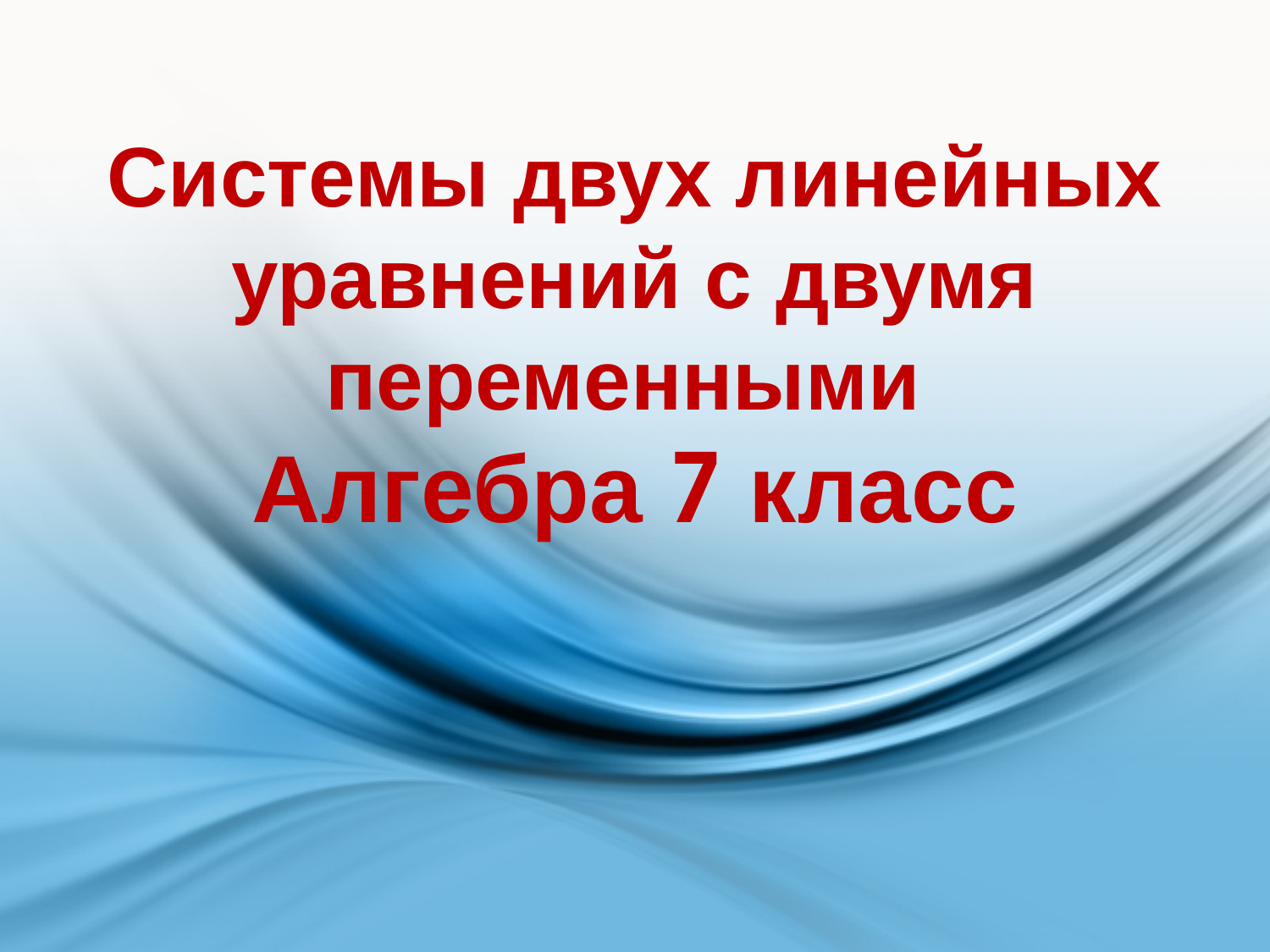

# Системы двух линейных уравнений с двумя переменными Алгебра 7 класс